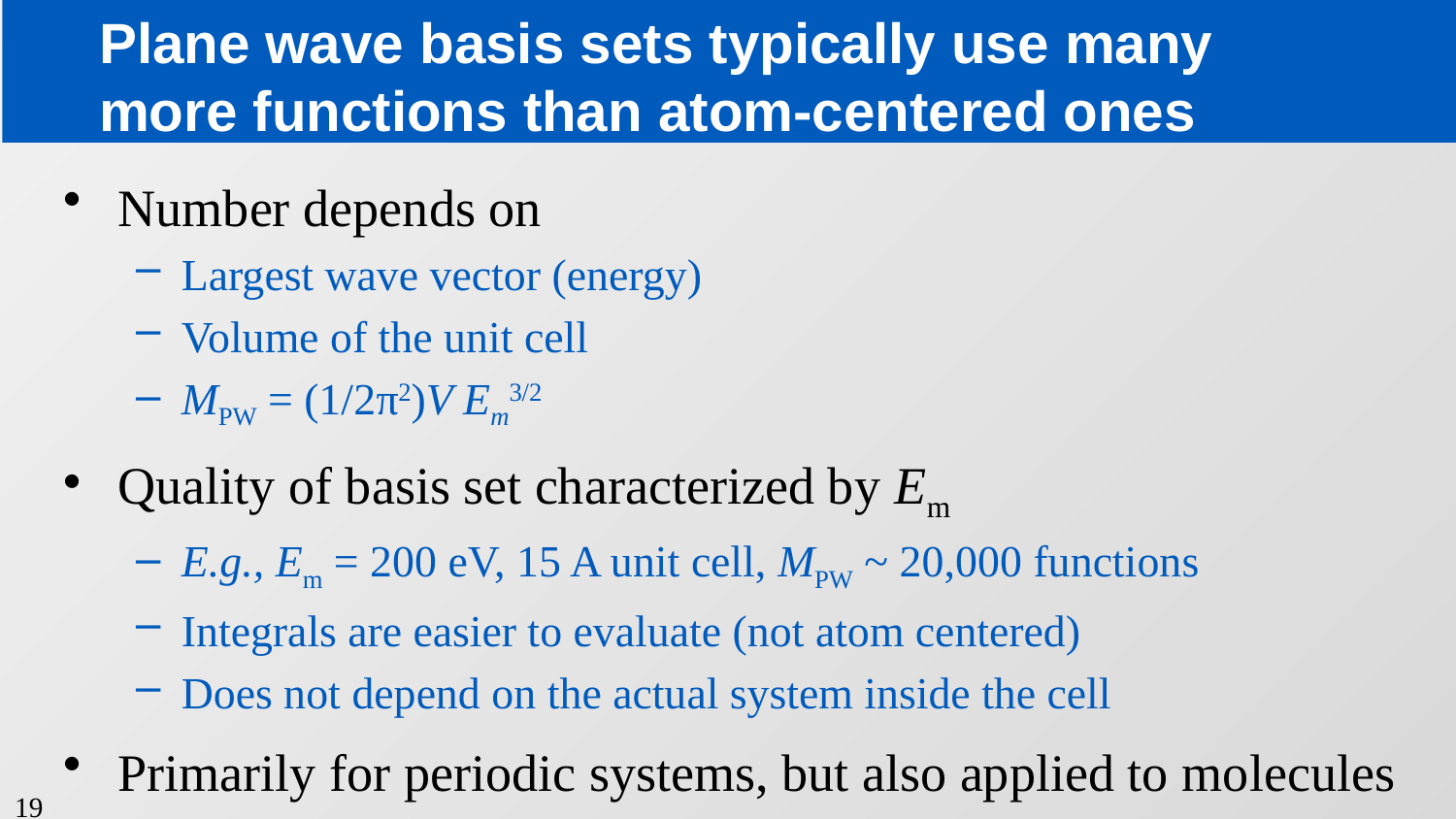

# Plane wave basis sets typically use many more functions than atom-centered ones
Number depends on
Largest wave vector (energy)
Volume of the unit cell
MPW = (1/2π2)V Em3/2
Quality of basis set characterized by Em
E.g., Em = 200 eV, 15 A unit cell, MPW ~ 20,000 functions
Integrals are easier to evaluate (not atom centered)
Does not depend on the actual system inside the cell
Primarily for periodic systems, but also applied to molecules
19